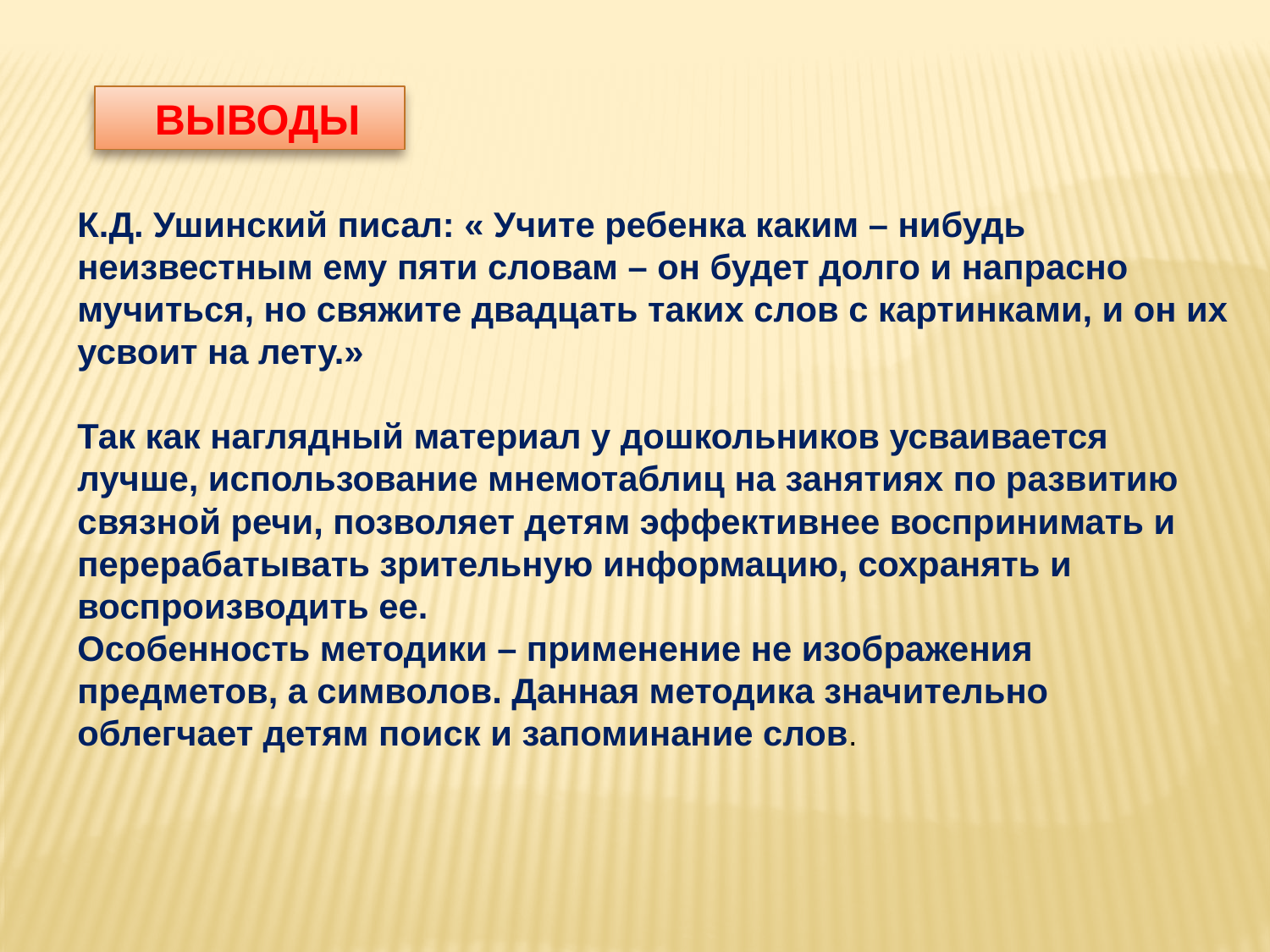

ВЫВОДЫ
К.Д. Ушинский писал: « Учите ребенка каким – нибудь  неизвестным ему пяти словам – он будет долго и напрасно мучиться, но свяжите двадцать таких слов с картинками, и он их усвоит на лету.»

Так как наглядный материал у дошкольников усваивается лучше, использование мнемотаблиц на занятиях по развитию связной речи, позволяет детям эффективнее воспринимать и перерабатывать зрительную информацию, сохранять и воспроизводить ее.
Особенность методики – применение не изображения предметов, а символов. Данная методика значительно облегчает детям поиск и запоминание слов.